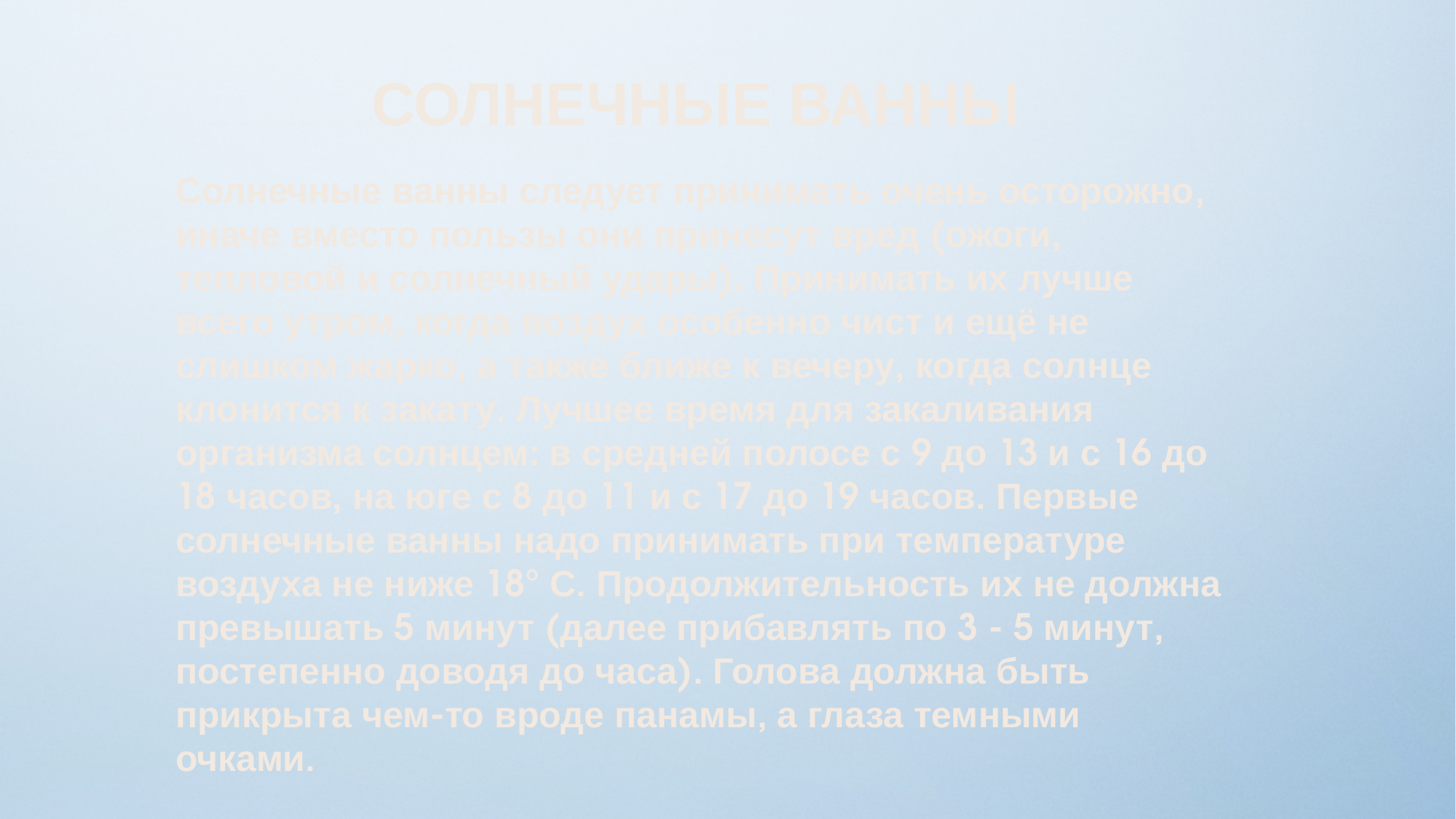

СОЛНЕЧНЫЕ ВАННЫ
Солнечные ванны следует принимать очень осторожно, иначе вместо пользы они принесут вред (ожоги, тепловой и солнечный удары). Принимать их лучше всего утром, когда воздух особенно чист и ещё не слишком жарко, а также ближе к вечеру, когда солнце клонится к закату. Лучшее время для закаливания организма солнцем: в средней полосе с 9 до 13 и с 16 до 18 часов, на юге с 8 до 11 и с 17 до 19 часов. Первые солнечные ванны надо принимать при температуре воздуха не ниже 18° С. Продолжительность их не должна превышать 5 минут (далее прибавлять по 3 - 5 минут, постепенно доводя до часа). Голова должна быть прикрыта чем-то вроде панамы, а глаза темными очками.